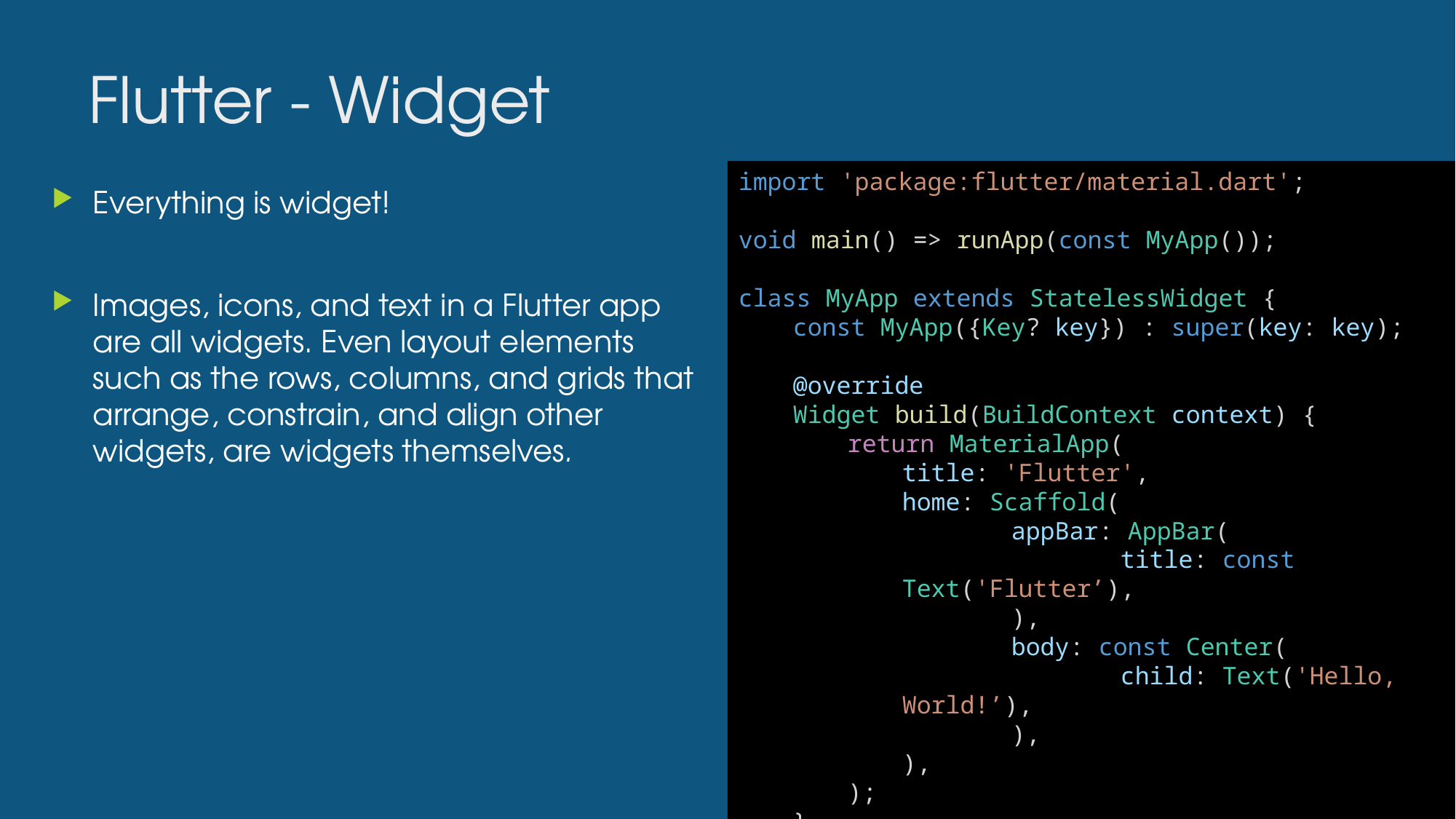

11
# Flutter - Widget
import 'package:flutter/material.dart';
void main() => runApp(const MyApp());
class MyApp extends StatelessWidget {
const MyApp({Key? key}) : super(key: key);
@override
Widget build(BuildContext context) {
return MaterialApp(
title: 'Flutter',
home: Scaffold(
	appBar: AppBar(
		title: const Text('Flutter’),
	),
	body: const Center(
		child: Text('Hello, World!’),
	),
),
);
}
}
Everything is widget!

Images, icons, and text in a Flutter app are all widgets. Even layout elements such as the rows, columns, and grids that arrange, constrain, and align other widgets, are widgets themselves.